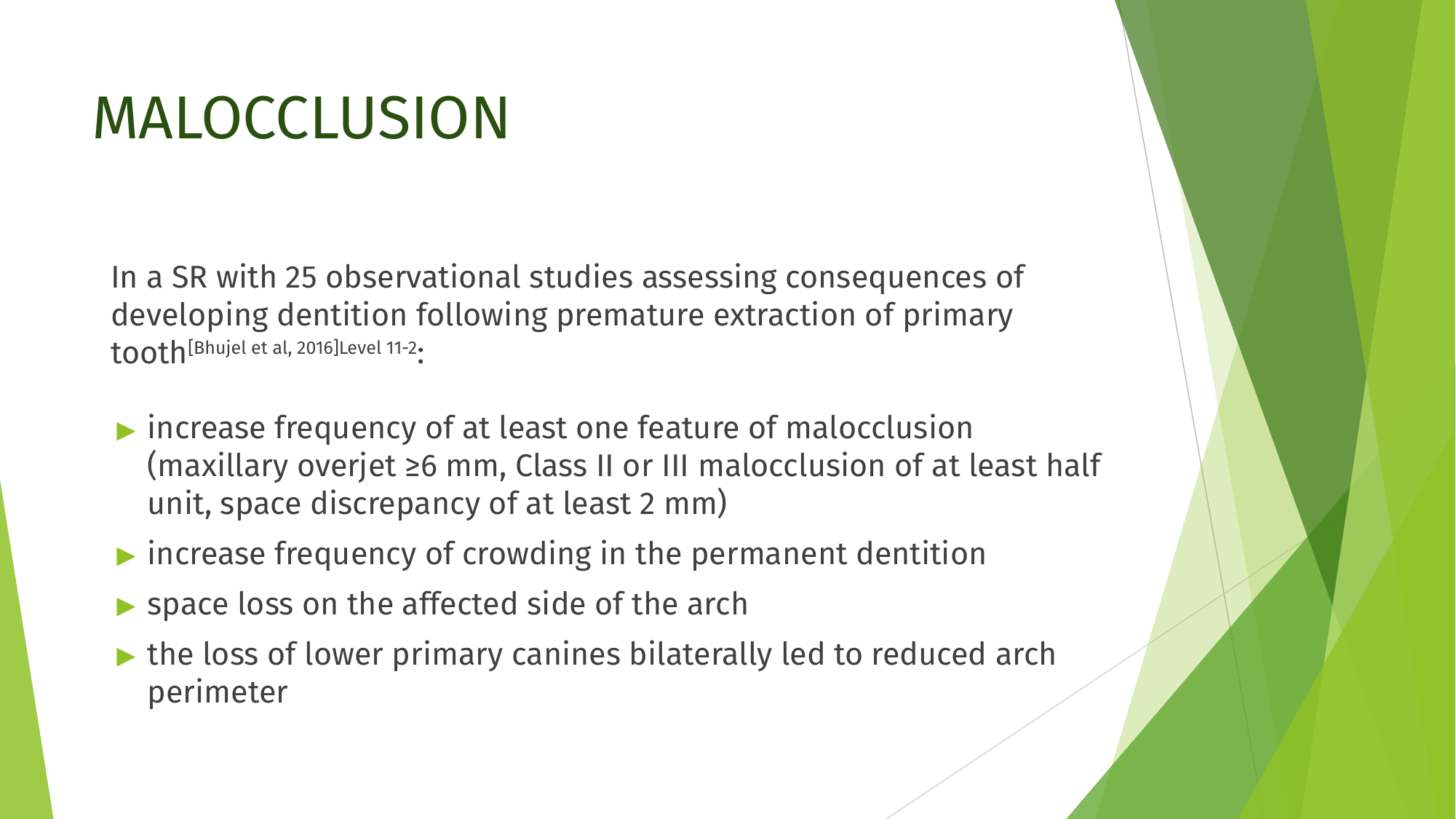

# MALOCCLUSION
In a SR with 25 observational studies assessing consequences of developing dentition following premature extraction of primary tooth[Bhujel et al, 2016]Level 11-2:

increase frequency of at least one feature of malocclusion (maxillary overjet ≥6 mm, Class II or III malocclusion of at least half unit, space discrepancy of at least 2 mm)
increase frequency of crowding in the permanent dentition
space loss on the affected side of the arch
the loss of lower primary canines bilaterally led to reduced arch perimeter